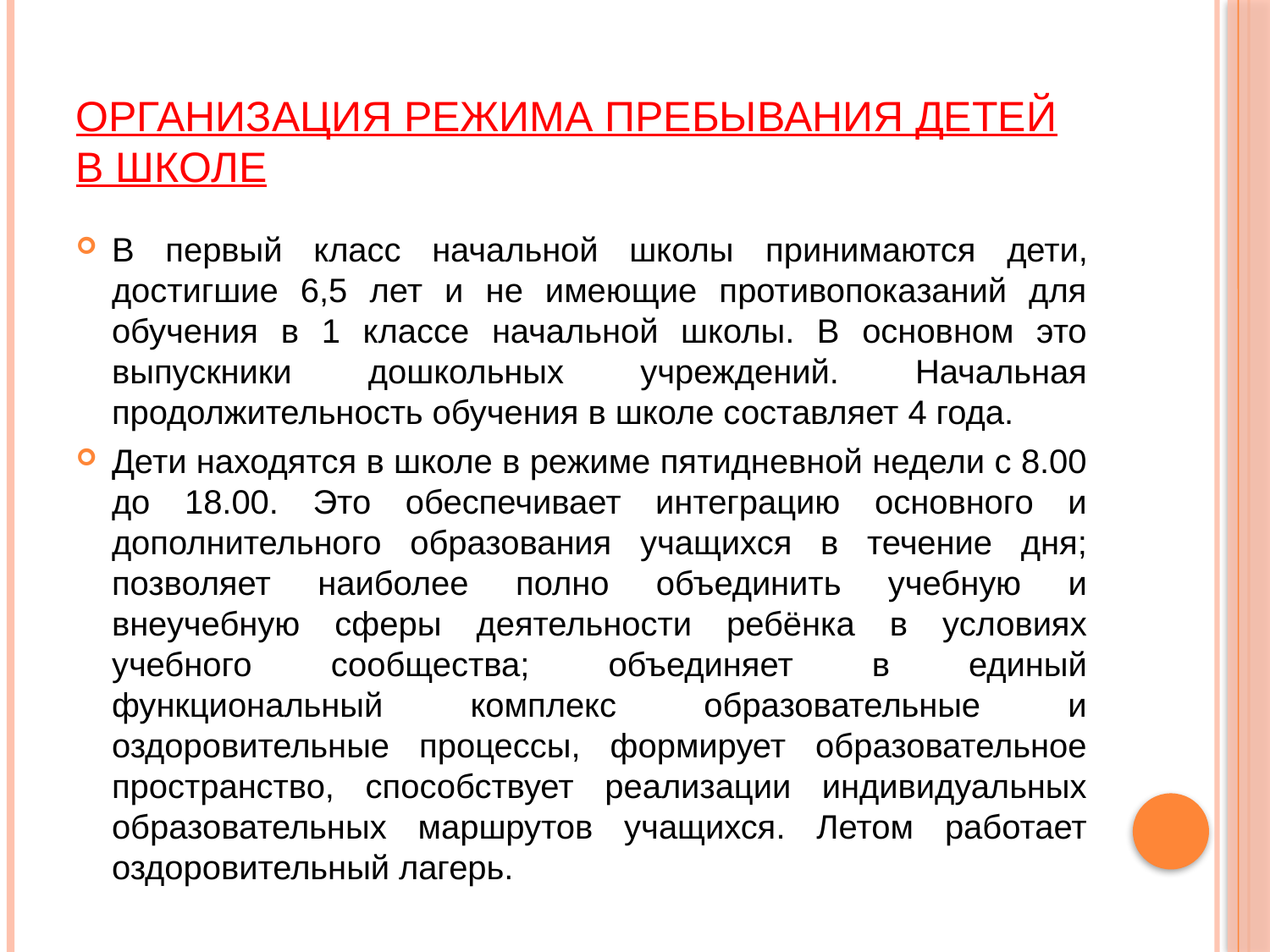

# Организация режима пребывания детей в школе
В первый класс начальной школы принимаются дети, достигшие 6,5 лет и не имеющие противопоказаний для обучения в 1 классе начальной школы. В основном это выпускники дошкольных учреждений. Начальная продолжительность обучения в школе составляет 4 года.
Дети находятся в школе в режиме пятидневной недели с 8.00 до 18.00. Это обеспечивает интеграцию основного и дополнительного образования учащихся в течение дня; позволяет наиболее полно объединить учебную и внеучебную сферы деятельности ребёнка в условиях учебного сообщества; объединяет в единый функциональный комплекс образовательные и оздоровительные процессы, формирует образовательное пространство, способствует реализации индивидуальных образовательных маршрутов учащихся. Летом работает оздоровительный лагерь.